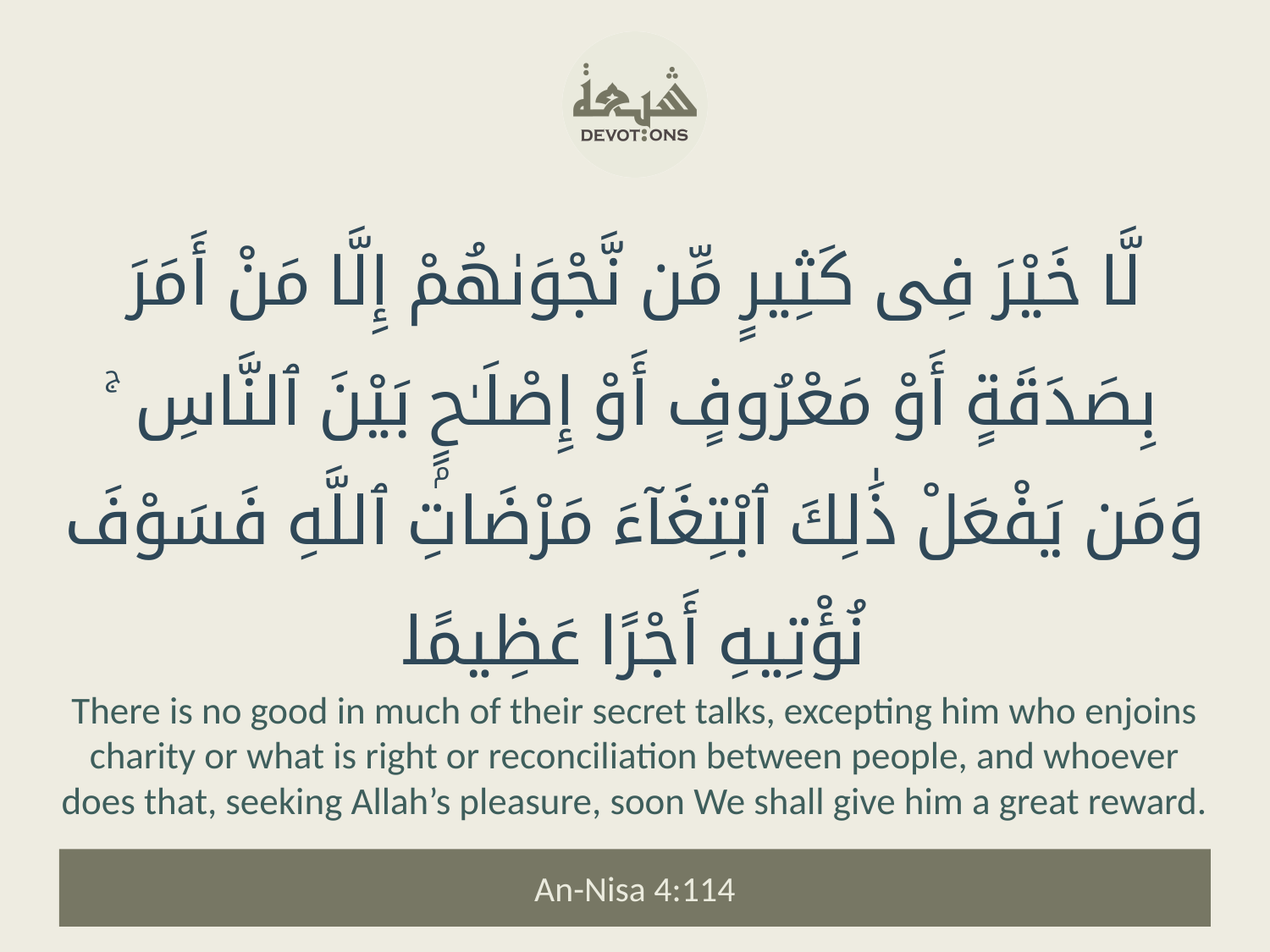

لَّا خَيْرَ فِى كَثِيرٍ مِّن نَّجْوَىٰهُمْ إِلَّا مَنْ أَمَرَ بِصَدَقَةٍ أَوْ مَعْرُوفٍ أَوْ إِصْلَـٰحٍۭ بَيْنَ ٱلنَّاسِ ۚ وَمَن يَفْعَلْ ذَٰلِكَ ٱبْتِغَآءَ مَرْضَاتِ ٱللَّهِ فَسَوْفَ نُؤْتِيهِ أَجْرًا عَظِيمًا
There is no good in much of their secret talks, excepting him who enjoins charity or what is right or reconciliation between people, and whoever does that, seeking Allah’s pleasure, soon We shall give him a great reward.
An-Nisa 4:114